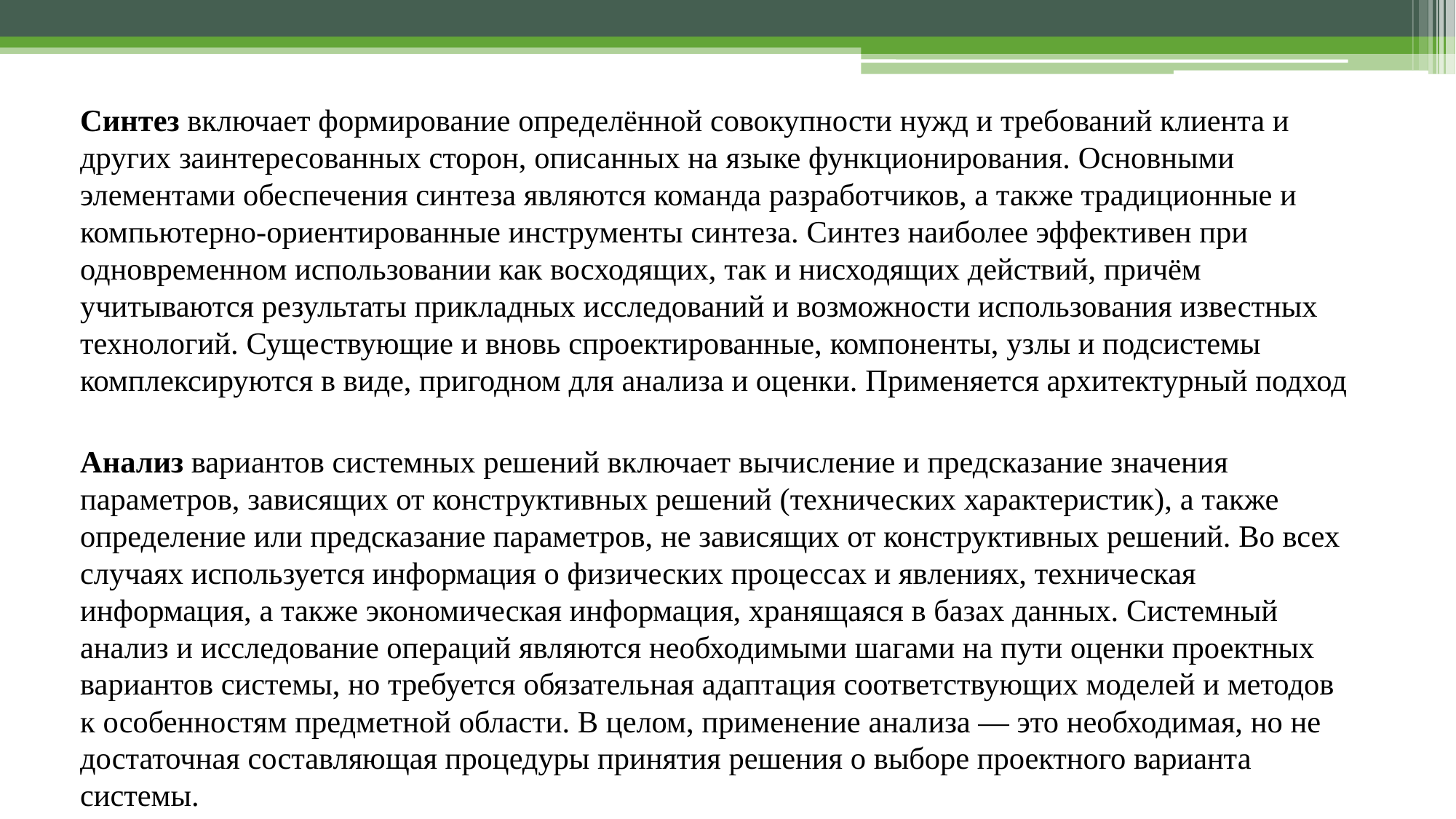

Синтез включает формирование определённой совокупности нужд и требований клиента и других заинтересованных сторон, описанных на языке функционирования. Основными элементами обеспечения синтеза являются команда разработчиков, а также традиционные и компьютерно-ориентированные инструменты синтеза. Синтез наиболее эффективен при одновременном использовании как восходящих, так и нисходящих действий, причём учитываются результаты прикладных исследований и возможности использования известных технологий. Существующие и вновь спроектированные, компоненты, узлы и подсистемы комплексируются в виде, пригодном для анализа и оценки. Применяется архитектурный подход

Анализ вариантов системных решений включает вычисление и предсказание значения параметров, зависящих от конструктивных решений (технических характеристик), а также определение или предсказание параметров, не зависящих от конструктивных решений. Во всех случаях используется информация о физических процессах и явлениях, техническая информация, а также экономическая информация, хранящаяся в базах данных. Системный анализ и исследование операций являются необходимыми шагами на пути оценки проектных вариантов системы, но требуется обязательная адаптация соответствующих моделей и методов к особенностям предметной области. В целом, применение анализа — это необходимая, но не достаточная составляющая процедуры принятия решения о выборе проектного варианта системы.